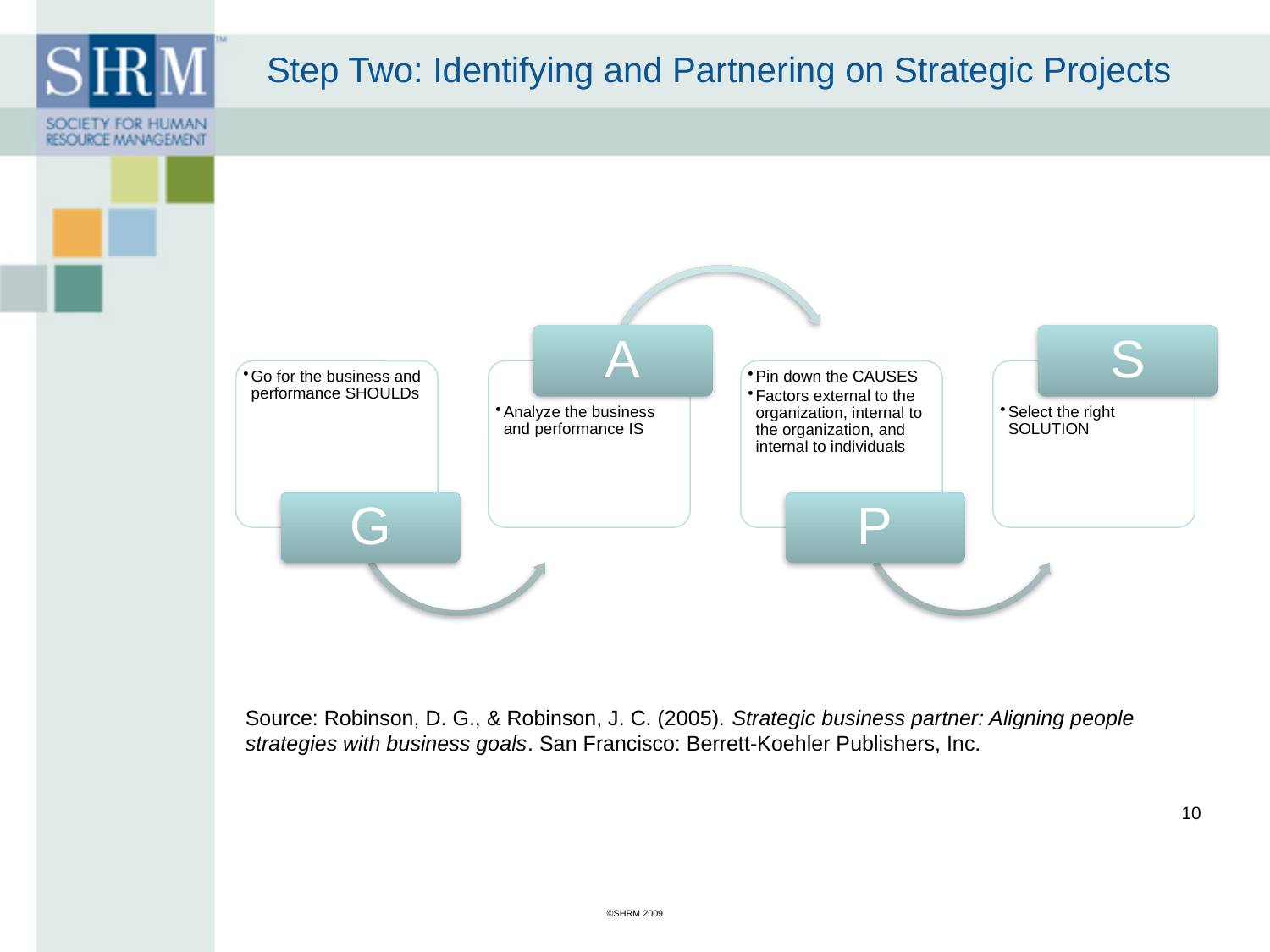

# Step Two: Identifying and Partnering on Strategic Projects
Go for the business and performance SHOULDs
G
Analyze the business and performance IS
A
Pin down the CAUSES
Factors external to the organization, internal to the organization, and internal to individuals

P
Select the right SOLUTION

S
Source: Robinson, D. G., & Robinson, J. C. (2005). Strategic business partner: Aligning people strategies with business goals. San Francisco: Berrett-Koehler Publishers, Inc.
10
©SHRM 2009